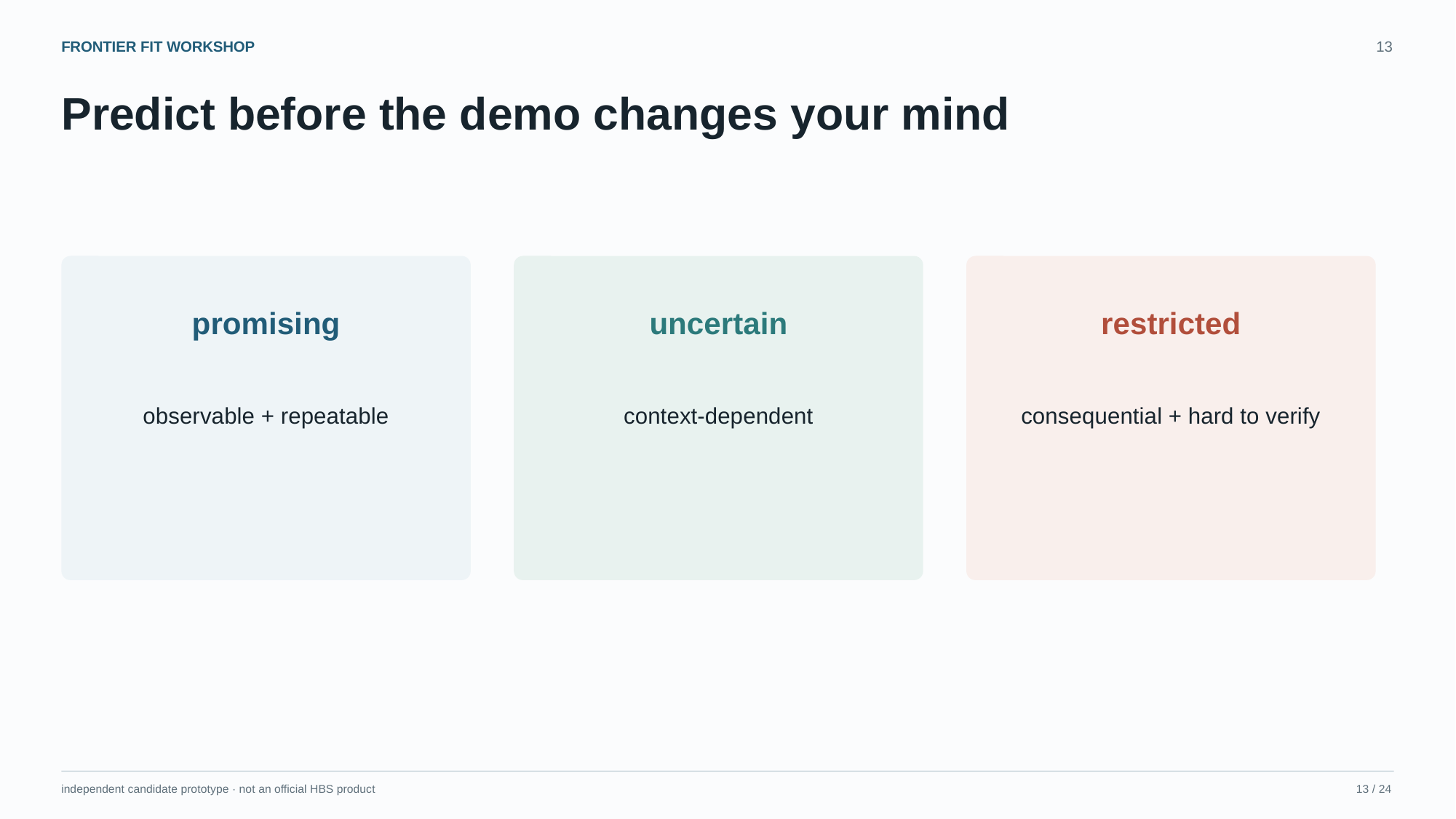

FRONTIER FIT WORKSHOP
13
Predict before the demo changes your mind

promising
uncertain
restricted
observable + repeatable
context-dependent
consequential + hard to verify
independent candidate prototype · not an official HBS product
13 / 24